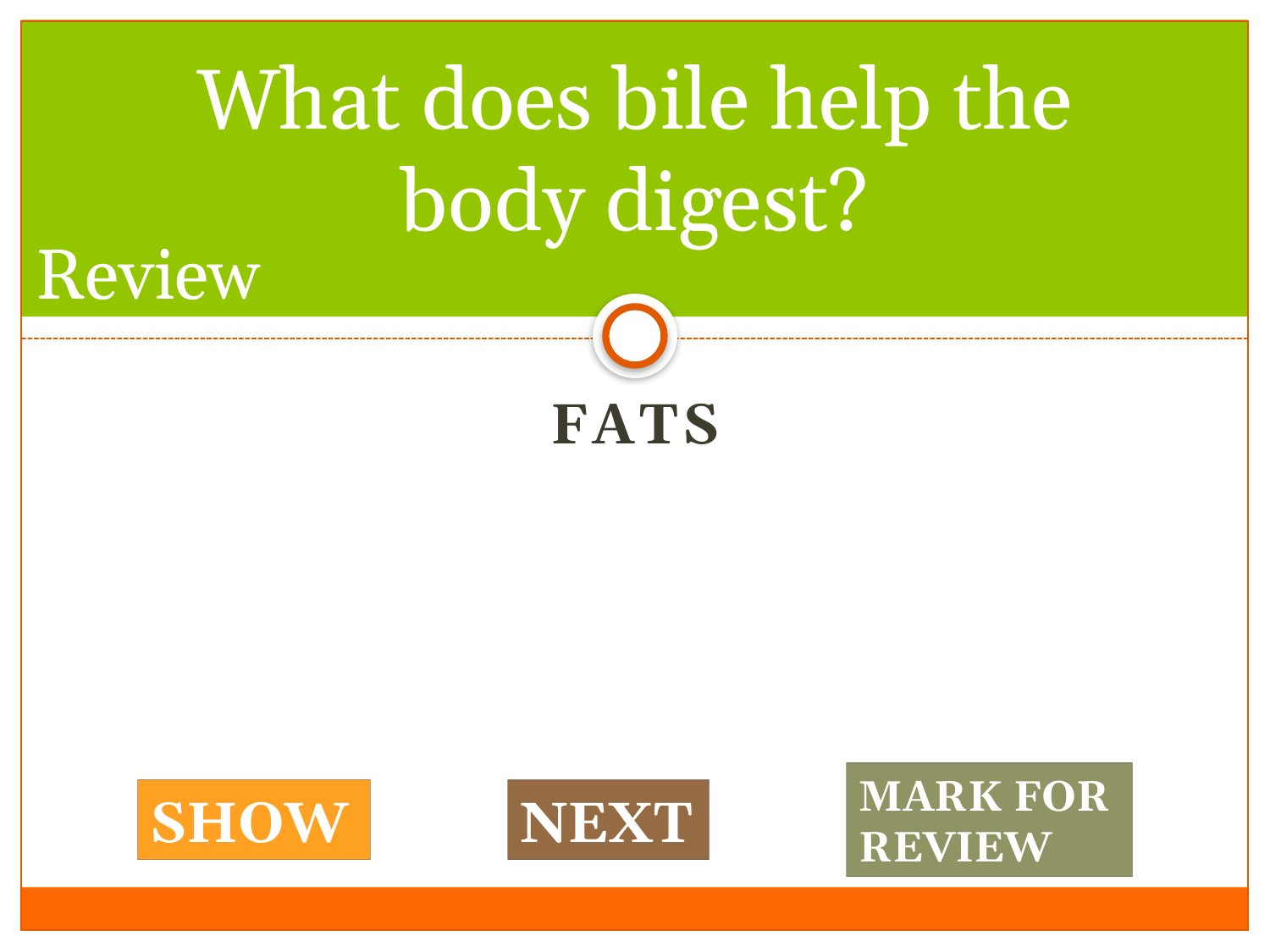

#8
# What does bile help the body digest?
Review
Fats
MARK FOR REVIEW
SHOW
NEXT